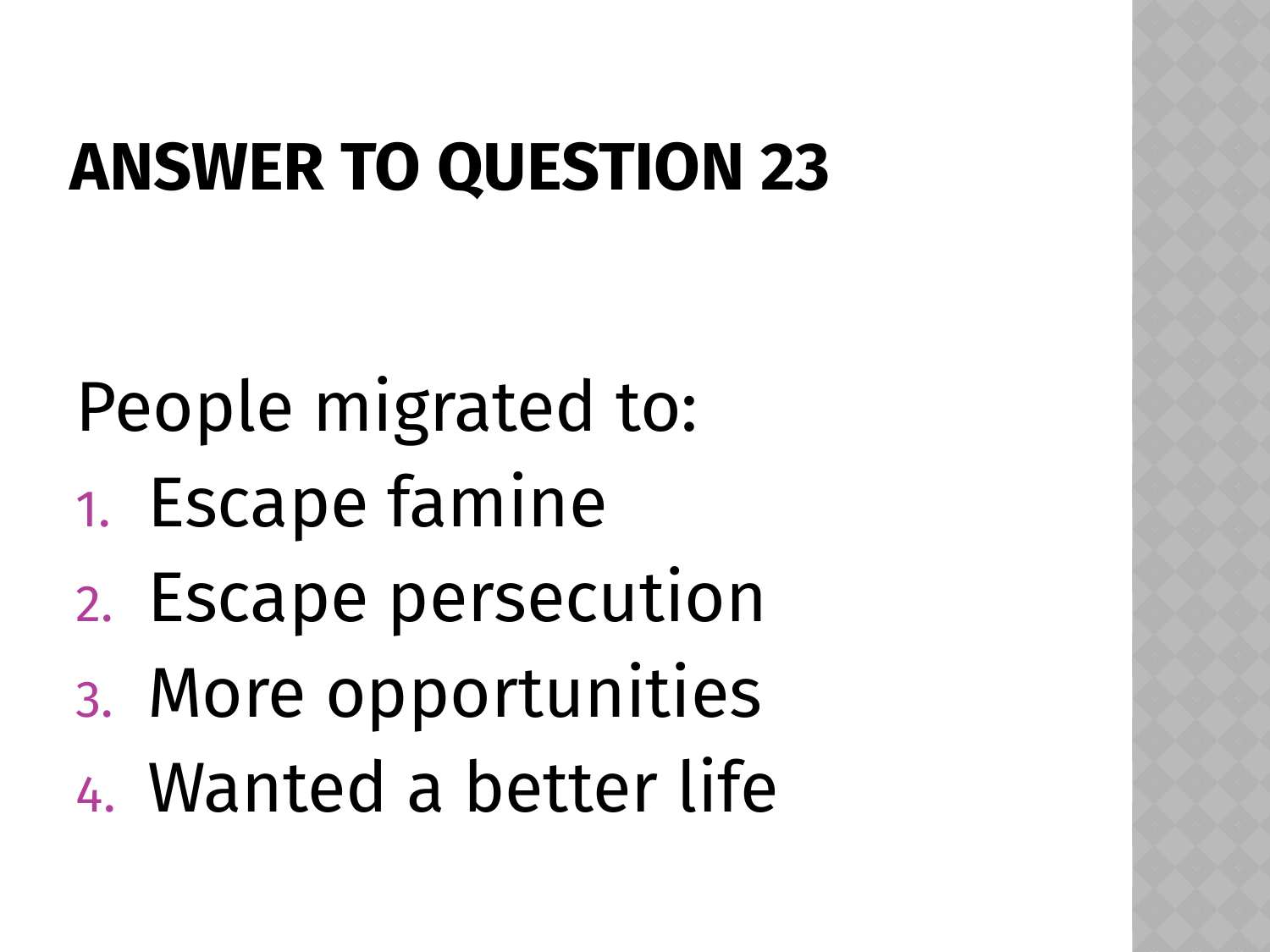

# Answer to Question 23

People migrated to:
Escape famine
Escape persecution
More opportunities
Wanted a better life